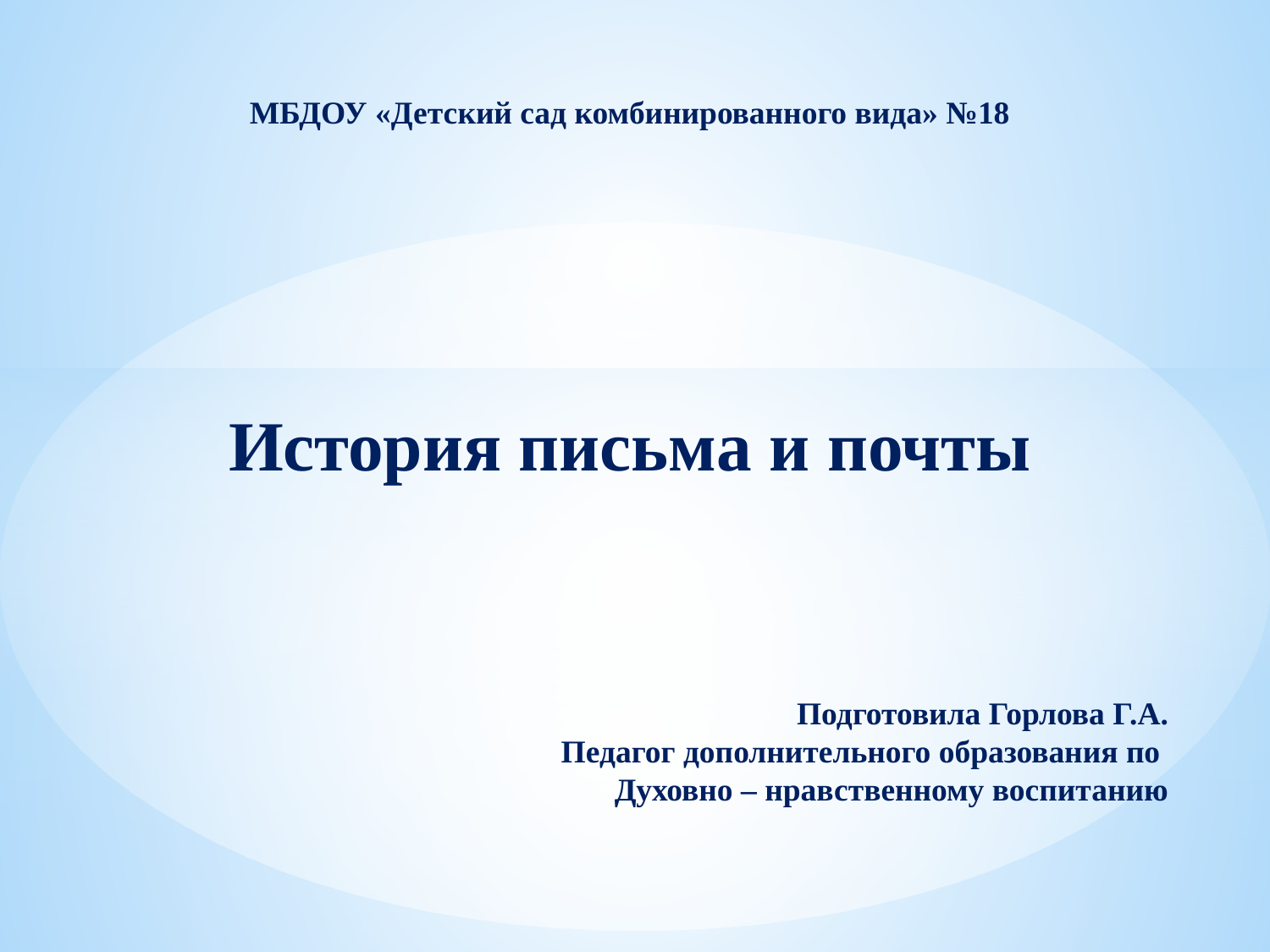

МБДОУ «Детский сад комбинированного вида» №18

История письма и почты
Подготовила Горлова Г.А.
Педагог дополнительного образования по
Духовно – нравственному воспитанию